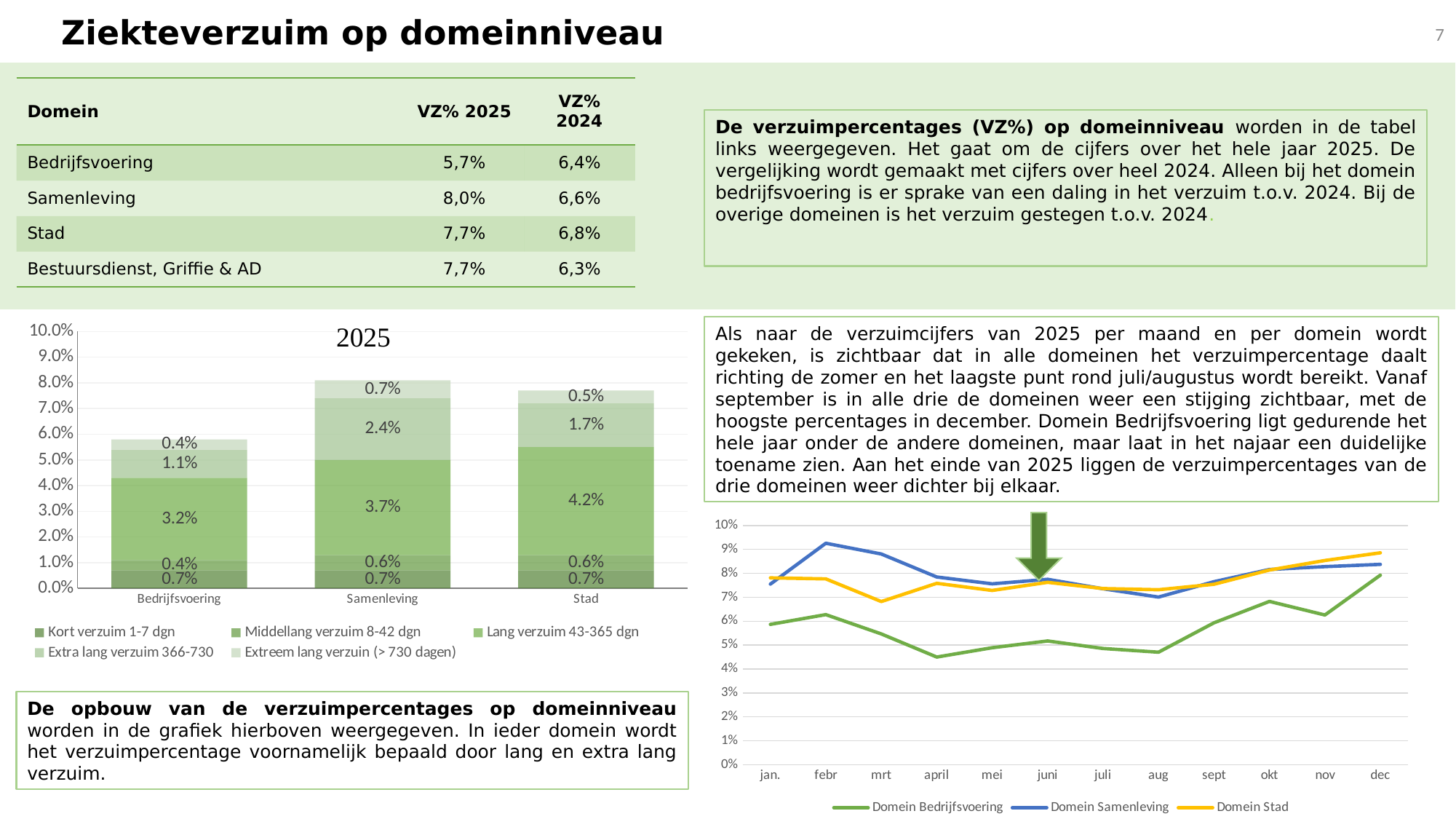

Ziekteverzuim op domeinniveau
7

| Domein | VZ% 2025 | VZ% 2024 |
| --- | --- | --- |
| Bedrijfsvoering | 5,7% | 6,4% |
| Samenleving | 8,0% | 6,6% |
| Stad | 7,7% | 6,8% |
| Bestuursdienst, Griffie & AD | 7,7% | 6,3% |
De verzuimpercentages (VZ%) op domeinniveau worden in de tabel links weergegeven. Het gaat om de cijfers over het hele jaar 2025. De vergelijking wordt gemaakt met cijfers over heel 2024. Alleen bij het domein bedrijfsvoering is er sprake van een daling in het verzuim t.o.v. 2024. Bij de overige domeinen is het verzuim gestegen t.o.v. 2024.

Als naar de verzuimcijfers van 2025 per maand en per domein wordt gekeken, is zichtbaar dat in alle domeinen het verzuimpercentage daalt richting de zomer en het laagste punt rond juli/augustus wordt bereikt. Vanaf september is in alle drie de domeinen weer een stijging zichtbaar, met de hoogste percentages in december. Domein Bedrijfsvoering ligt gedurende het hele jaar onder de andere domeinen, maar laat in het najaar een duidelijke toename zien. Aan het einde van 2025 liggen de verzuimpercentages van de drie domeinen weer dichter bij elkaar.

### Chart

| Category | Kort verzuim 1-7 dgn | Middellang verzuim 8-42 dgn | Lang verzuim 43-365 dgn | Extra lang verzuim 366-730 | Extreem lang verzuin (> 730 dagen) |
|---|---|---|---|---|---|
| Bedrijfsvoering | 0.007 | 0.004 | 0.032 | 0.011 | 0.004 |
| Samenleving | 0.007 | 0.006 | 0.037 | 0.024 | 0.007 |
| Stad | 0.007 | 0.006 | 0.042 | 0.017 | 0.005 |

### Chart:

| Category | Domein Bedrijfsvoering | Domein Samenleving | Domein Stad |
|---|---|---|---|
| jan. | 0.058680365335 | 0.0755 | 0.078137884996 |
| febr | 0.062747540296 | 0.0926 | 0.077682593057 |
| mrt | 0.054684797051 | 0.0881 | 0.068215859372 |
| april | 0.045016697139 | 0.0785 | 0.075833983376 |
| mei | 0.048899194475 | 0.075616285082 | 0.072861220689 |
| juni | 0.051736364445 | 0.077512088196 | 0.076245553556 |
| juli | 0.048580705364 | 0.073566714847 | 0.073656413269 |
| aug | 0.047046678979 | 0.070090136684 | 0.073170425847 |
| sept | 0.059315901498 | 0.076517602469 | 0.07545118543 |
| okt | 0.0682790502 | 0.08162432121 | 0.0814 |
| nov | 0.06259288428 | 0.08281045605 | 0.0854 |
| dec | 0.079271360283 | 0.083760232817 | 0.0886 |
De opbouw van de verzuimpercentages op domeinniveau worden in de grafiek hierboven weergegeven. In ieder domein wordt het verzuimpercentage voornamelijk bepaald door lang en extra lang verzuim.